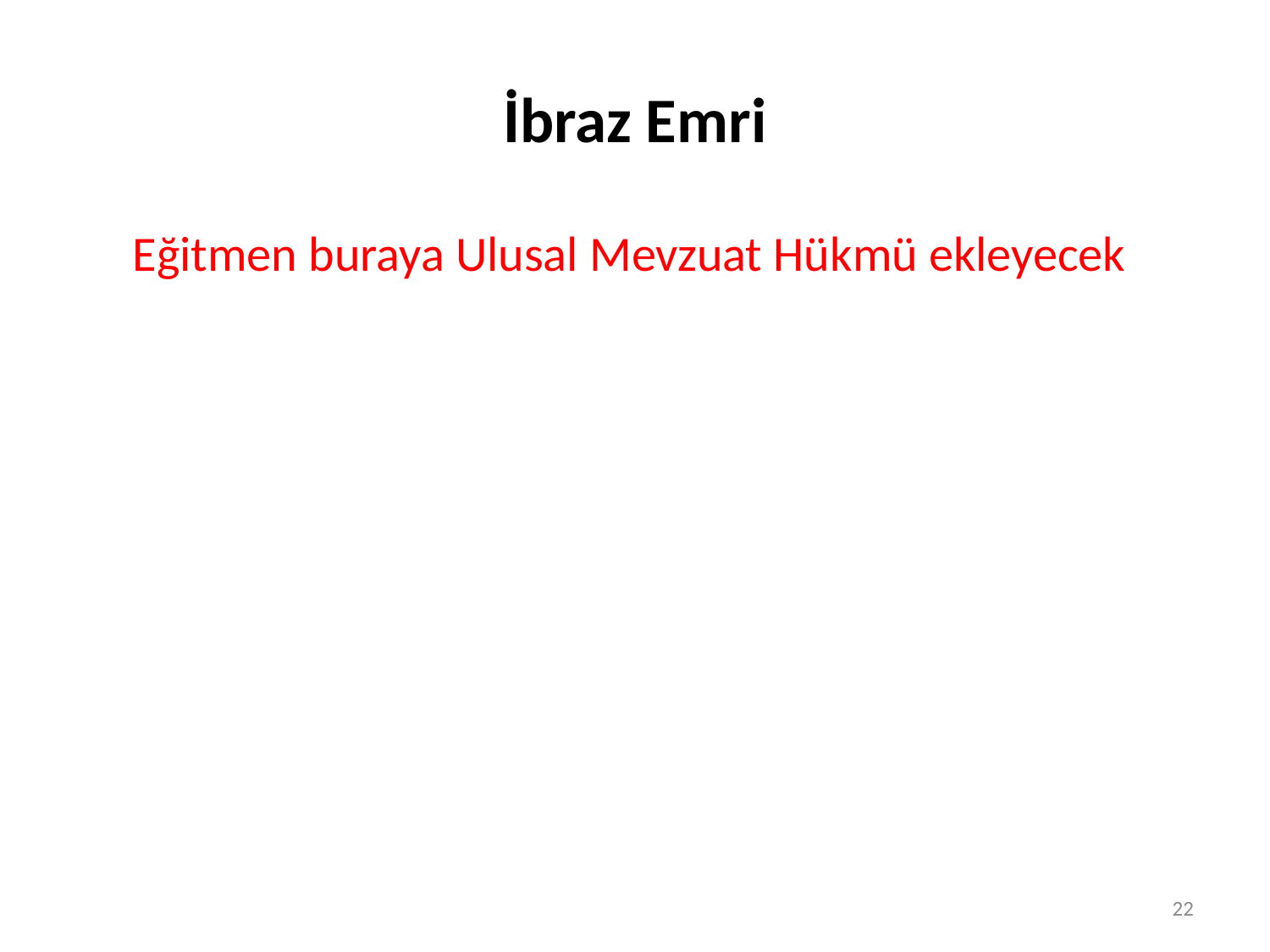

# İbraz Emri
Eğitmen buraya Ulusal Mevzuat Hükmü ekleyecek
22